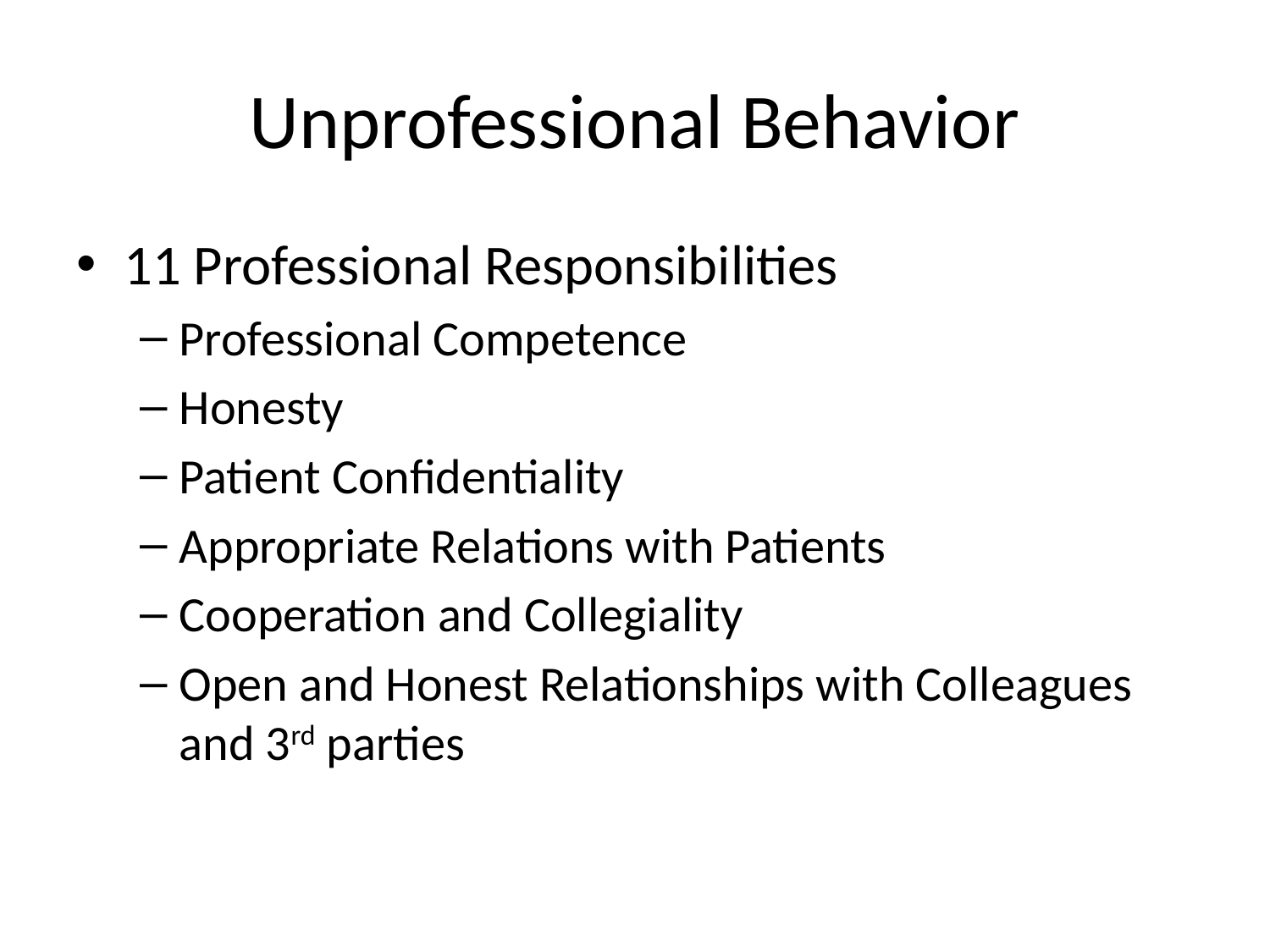

# Unprofessional Behavior
11 Professional Responsibilities
Professional Competence
Honesty
Patient Confidentiality
Appropriate Relations with Patients
Cooperation and Collegiality
Open and Honest Relationships with Colleagues and 3rd parties